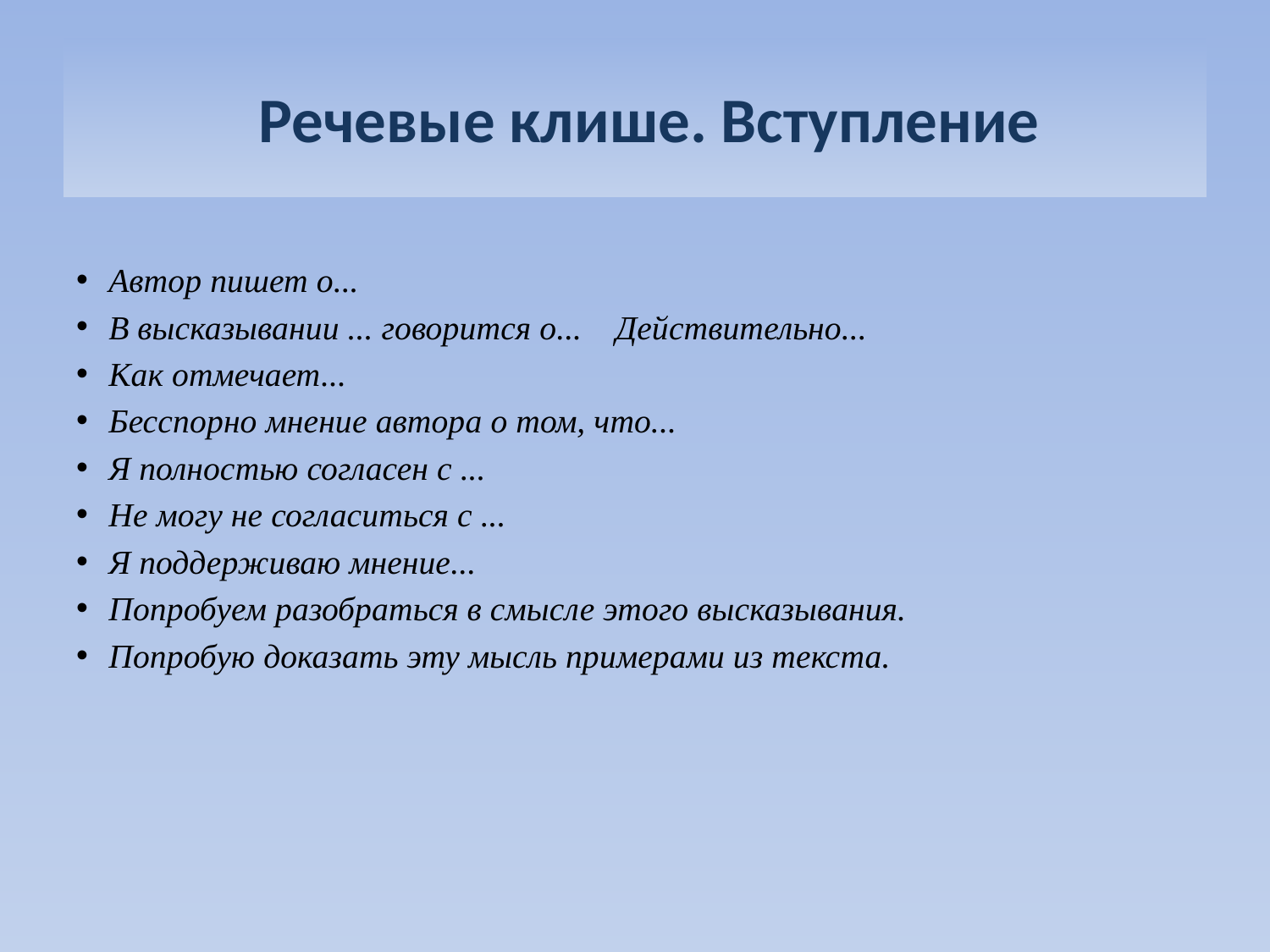

# Речевые клише. Вступление

Автор пишет о...
В высказывании ... говорится о...    Действительно...
Как отмечает...
Бесспорно мнение автора о том, что...
Я полностью согласен с ...
Не могу не согласиться с ...
Я поддерживаю мнение...
Попробуем разобраться в смысле этого высказывания.
Попробую доказать эту мысль примерами из текста.